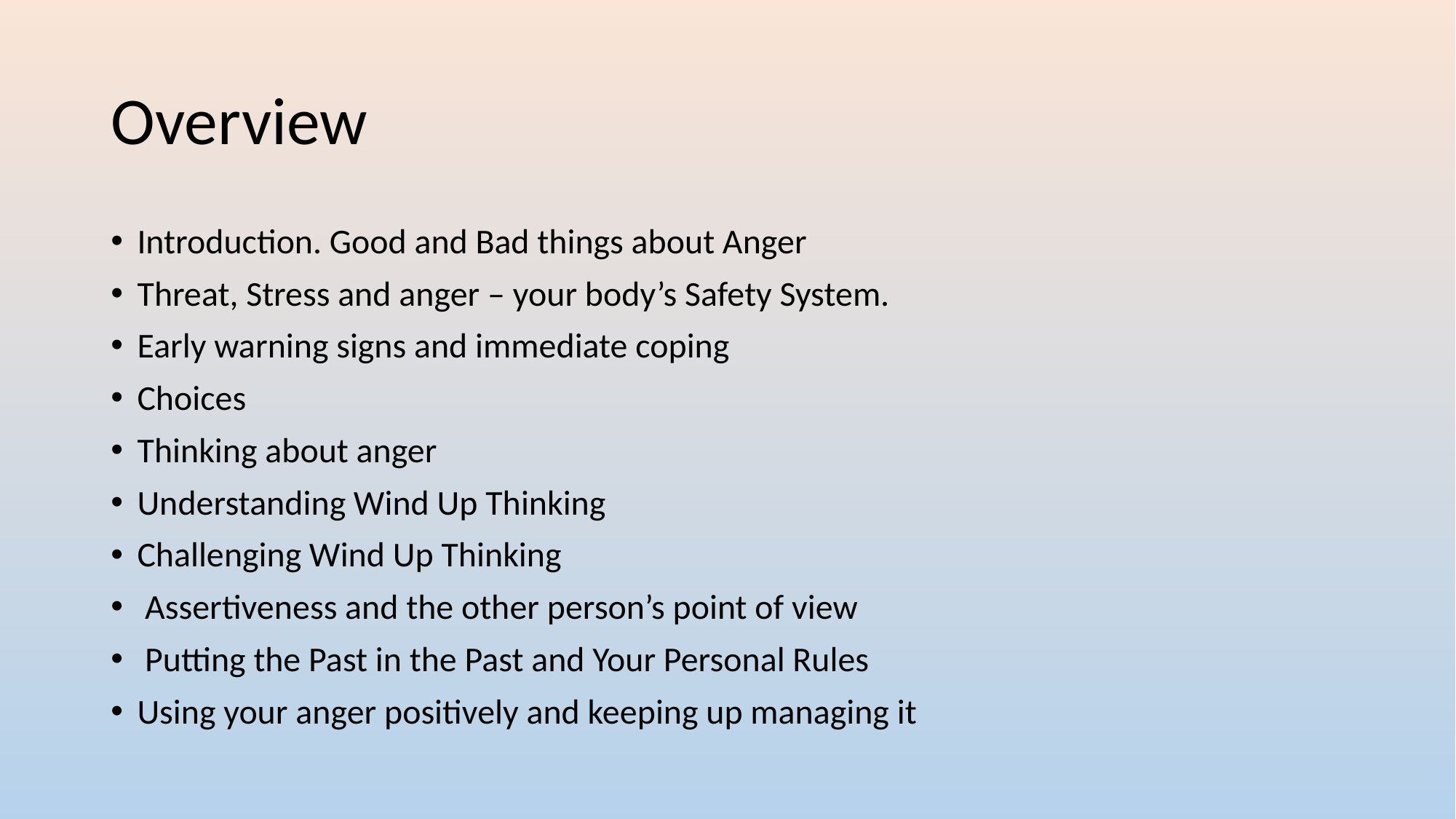

# Overview
Introduction. Good and Bad things about Anger
Threat, Stress and anger – your body’s Safety System.
Early warning signs and immediate coping
Choices
Thinking about anger
Understanding Wind Up Thinking
Challenging Wind Up Thinking
 Assertiveness and the other person’s point of view
 Putting the Past in the Past and Your Personal Rules
Using your anger positively and keeping up managing it